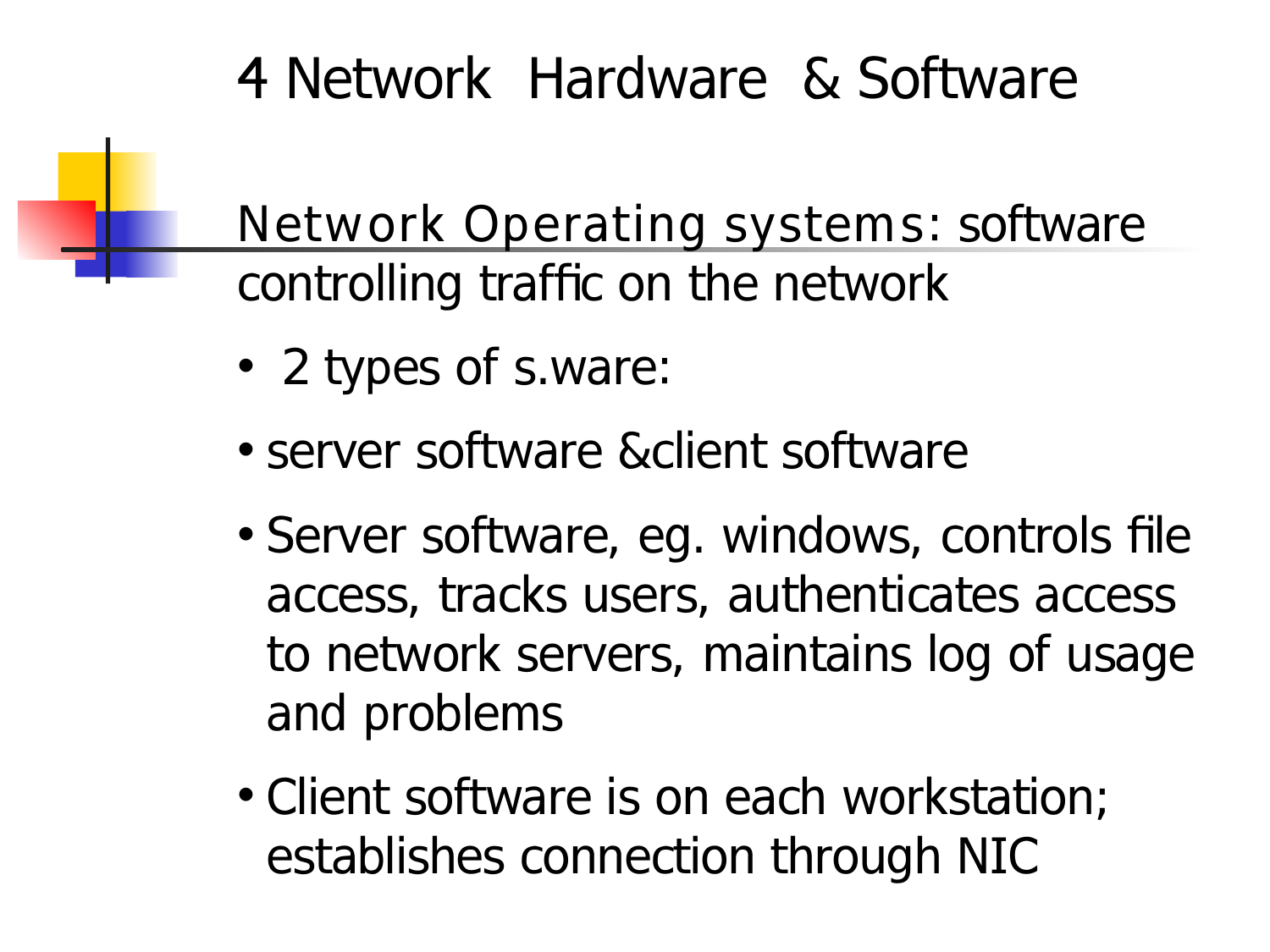

4 Network  Hardware  & Software
Network Operating systems: software controlling traffic on the network
 2 types of s.ware:
server software &client software
Server software, eg. windows, controls file access, tracks users, authenticates access to network servers, maintains log of usage and problems
Client software is on each workstation; establishes connection through NIC